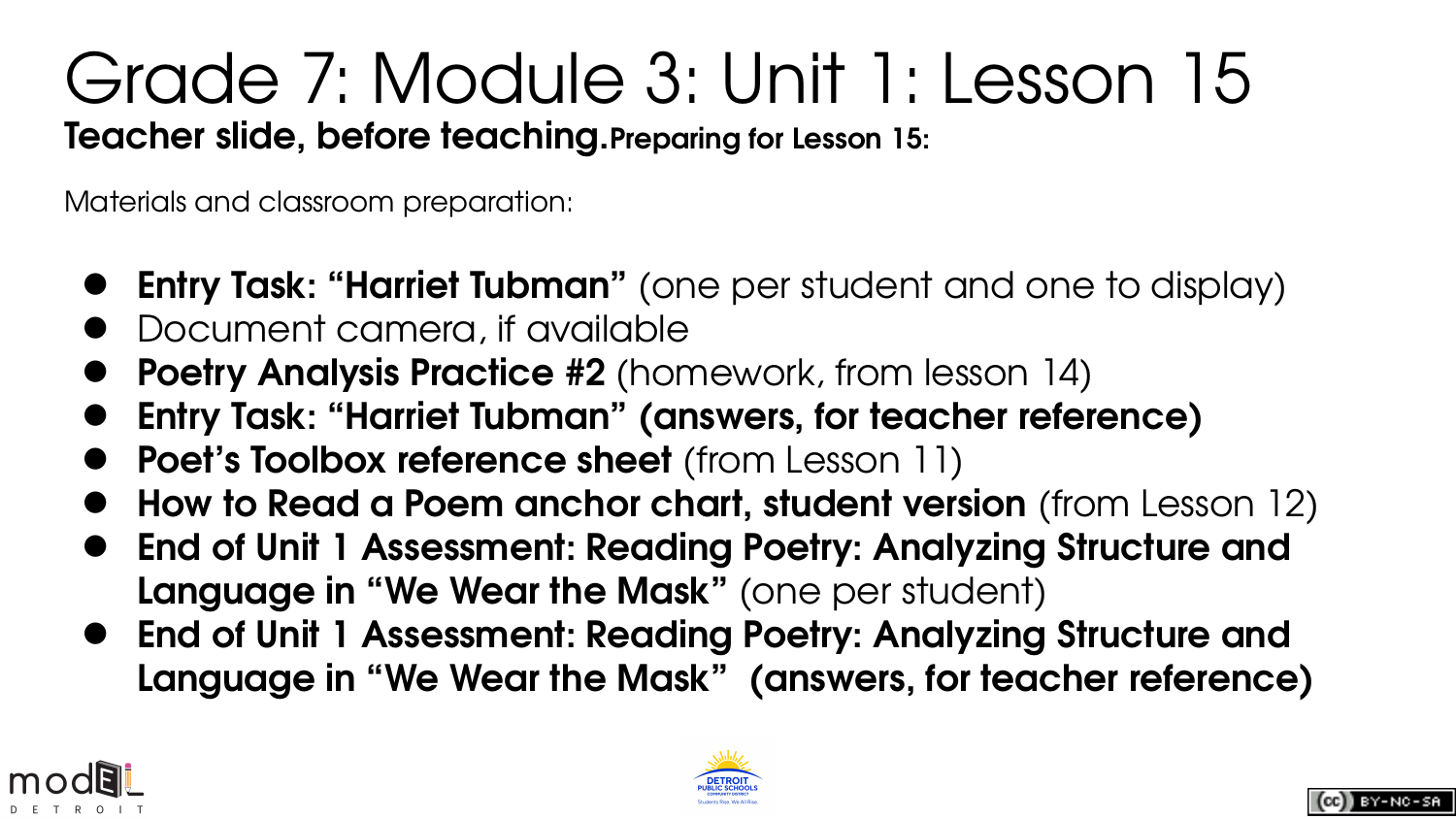

Grade 7: Module 3: Unit 1: Lesson 15
Teacher slide, before teaching.Preparing for Lesson 15:

Materials and classroom preparation:

Entry Task: “Harriet Tubman” (one per student and one to display)
Document camera, if available
Poetry Analysis Practice #2 (homework, from lesson 14)
Entry Task: “Harriet Tubman” (answers, for teacher reference)
Poet’s Toolbox reference sheet (from Lesson 11)
How to Read a Poem anchor chart, student version (from Lesson 12)
End of Unit 1 Assessment: Reading Poetry: Analyzing Structure and Language in “We Wear the Mask” (one per student)
End of Unit 1 Assessment: Reading Poetry: Analyzing Structure and Language in “We Wear the Mask”  (answers, for teacher reference)